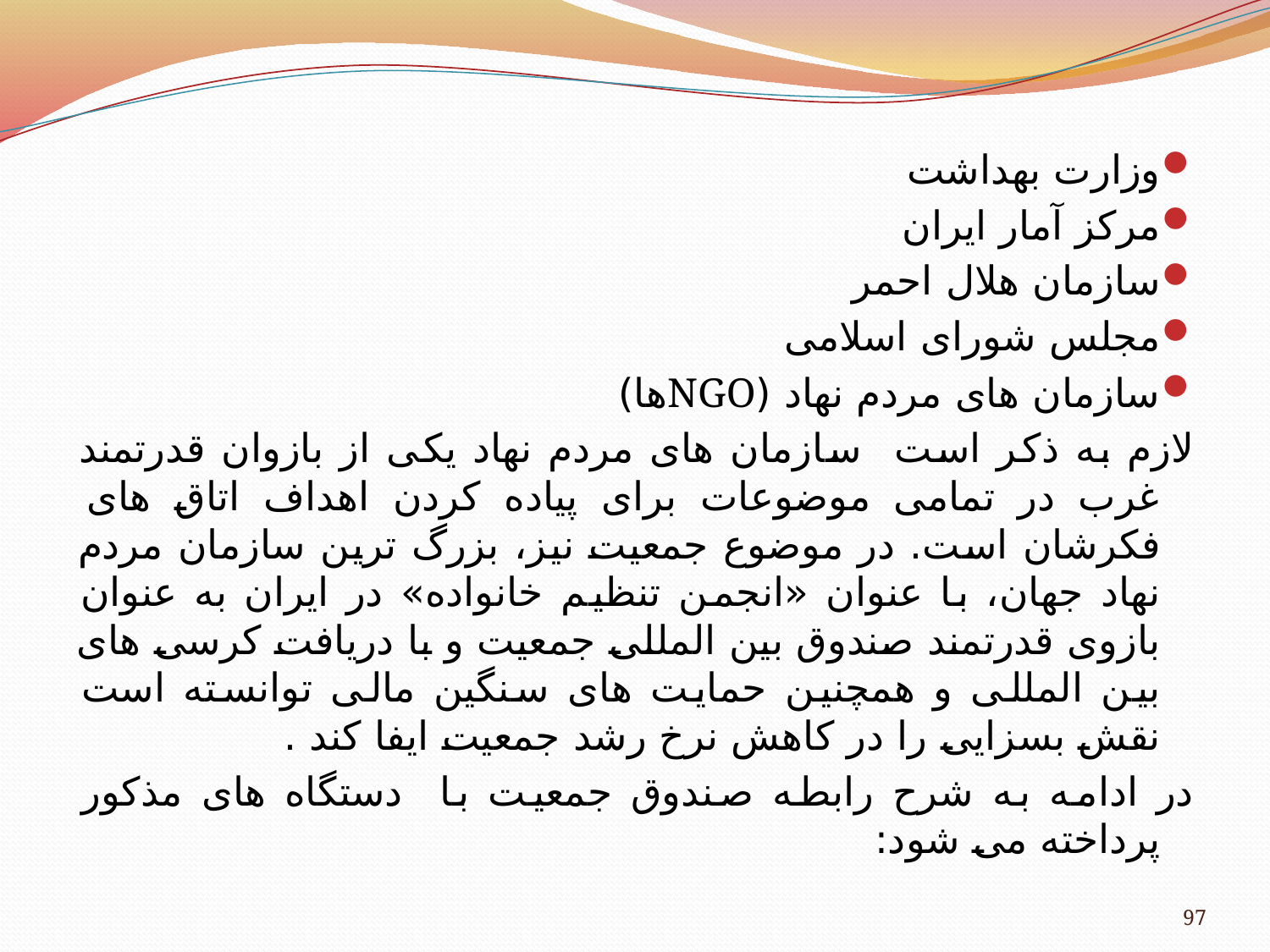

وزارت بهداشت
مرکز آمار ایران
سازمان هلال احمر
مجلس شورای اسلامی
سازمان های مردم نهاد (NGOها)
	لازم به ذکر است  سازمان های مردم نهاد یکی از بازوان قدرتمند غرب در تمامی موضوعات برای پیاده کردن اهداف اتاق های فکرشان است. در موضوع جمعیت نیز، بزرگ ترین سازمان مردم نهاد جهان، با عنوان «انجمن تنظیم خانواده» در ایران به عنوان بازوی قدرتمند صندوق بین المللی جمعیت و با دریافت کرسی های بین المللی و همچنین حمایت های سنگین مالی توانسته است نقش بسزایی را در کاهش نرخ رشد جمعیت ایفا کند .
	در ادامه به شرح رابطه صندوق جمعیت با  دستگاه های مذکور پرداخته می شود:

97